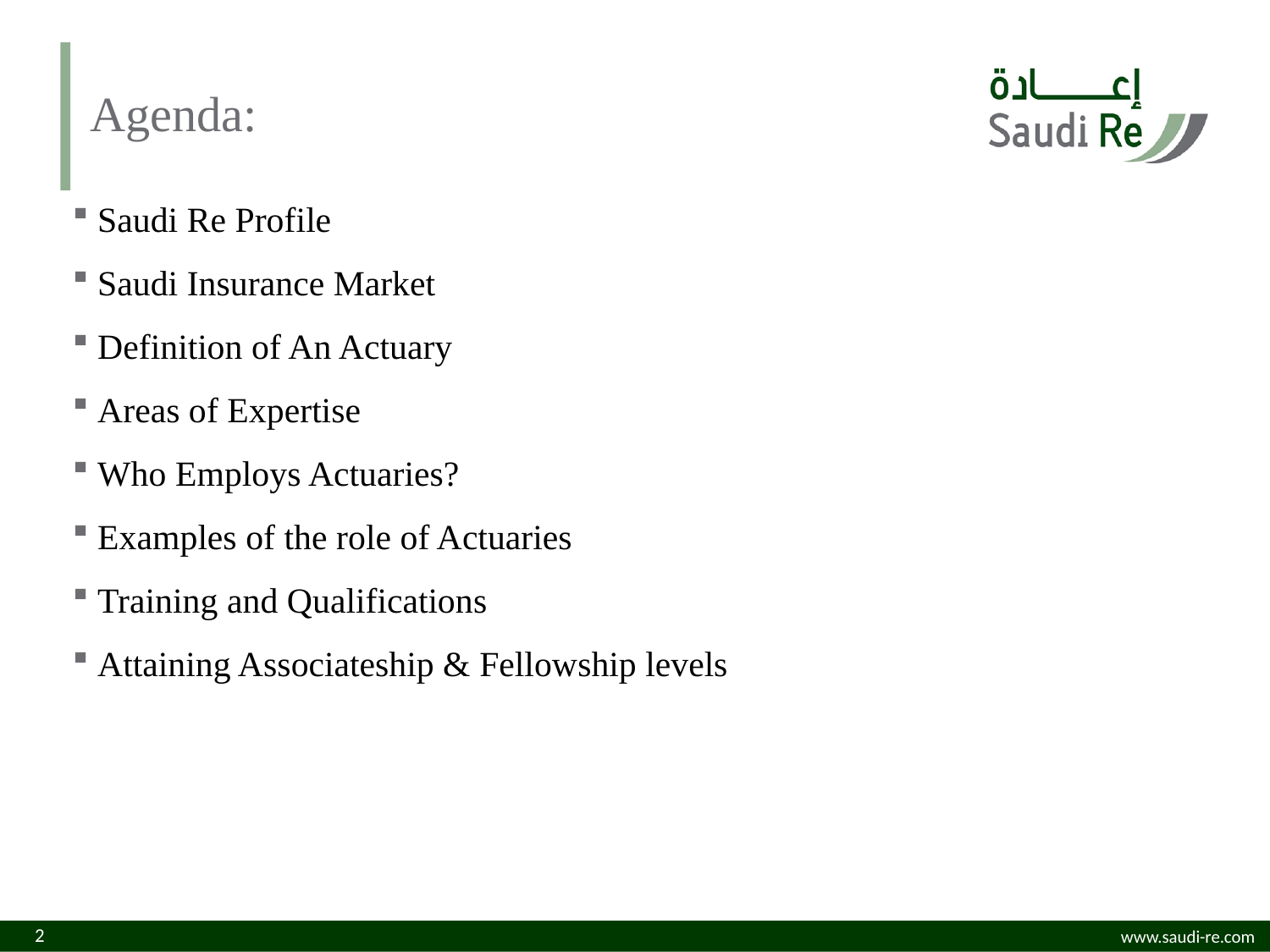

# Agenda:
Saudi Re Profile
Saudi Insurance Market
Definition of An Actuary
Areas of Expertise
Who Employs Actuaries?
Examples of the role of Actuaries
Training and Qualifications
Attaining Associateship & Fellowship levels